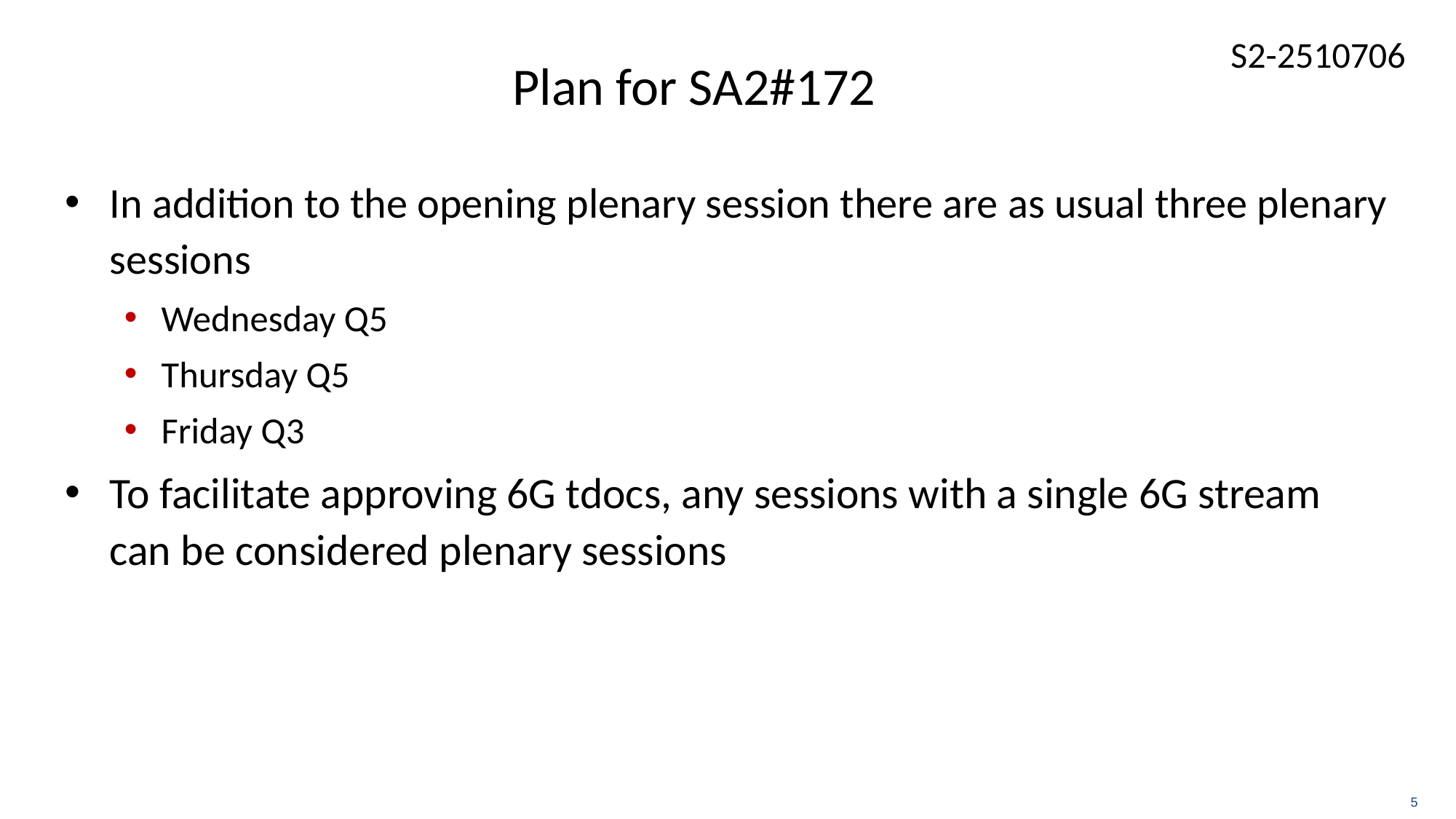

# Plan for SA2#172
In addition to the opening plenary session there are as usual three plenary sessions
Wednesday Q5
Thursday Q5
Friday Q3
To facilitate approving 6G tdocs, any sessions with a single 6G stream can be considered plenary sessions